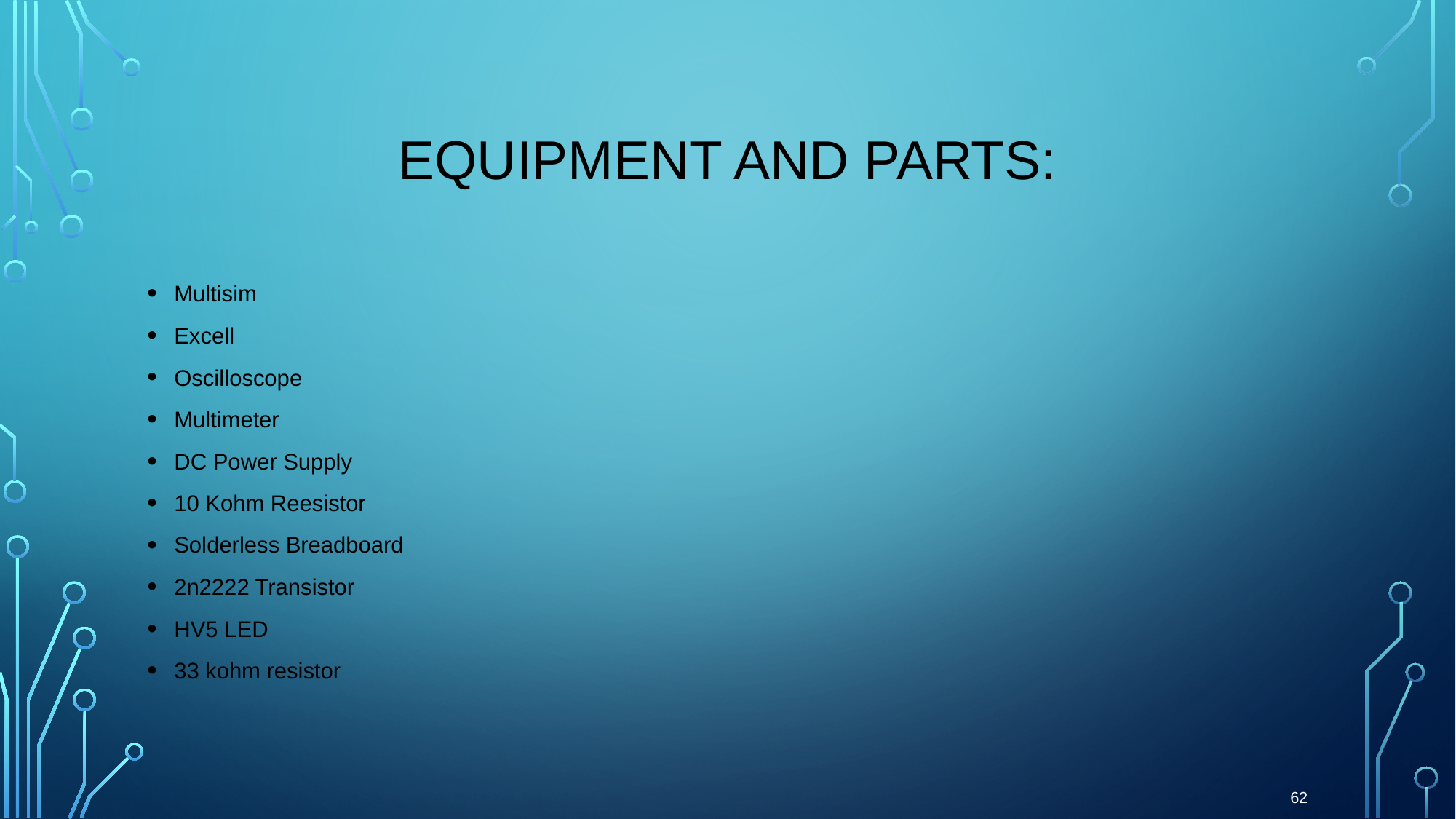

# Equipment and Parts:
Multisim
Excell
Oscilloscope
Multimeter
DC Power Supply
10 Kohm Reesistor
Solderless Breadboard
2n2222 Transistor
HV5 LED
33 kohm resistor
62